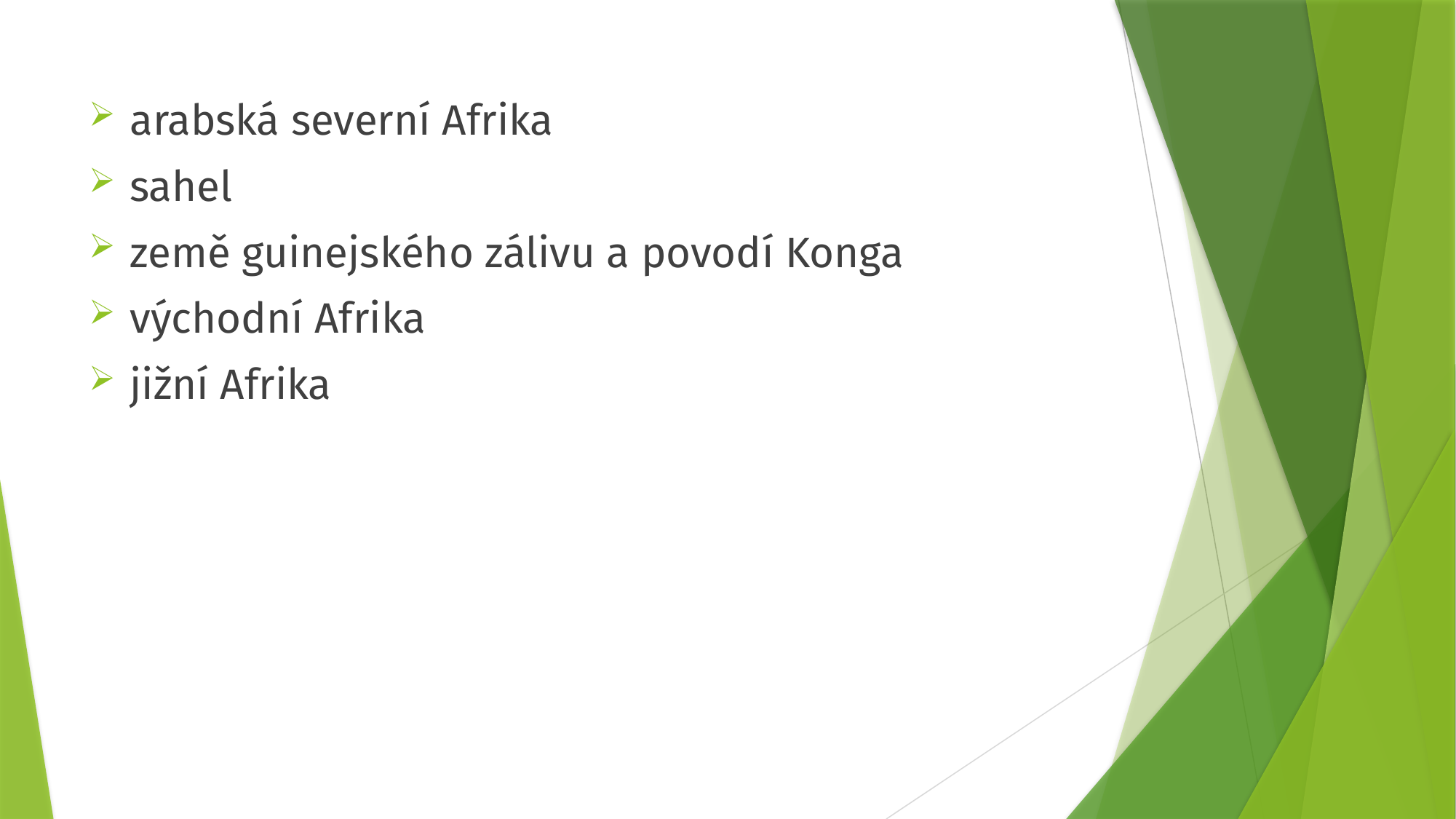

arabská severní Afrika
sahel
země guinejského zálivu a povodí Konga
východní Afrika
jižní Afrika